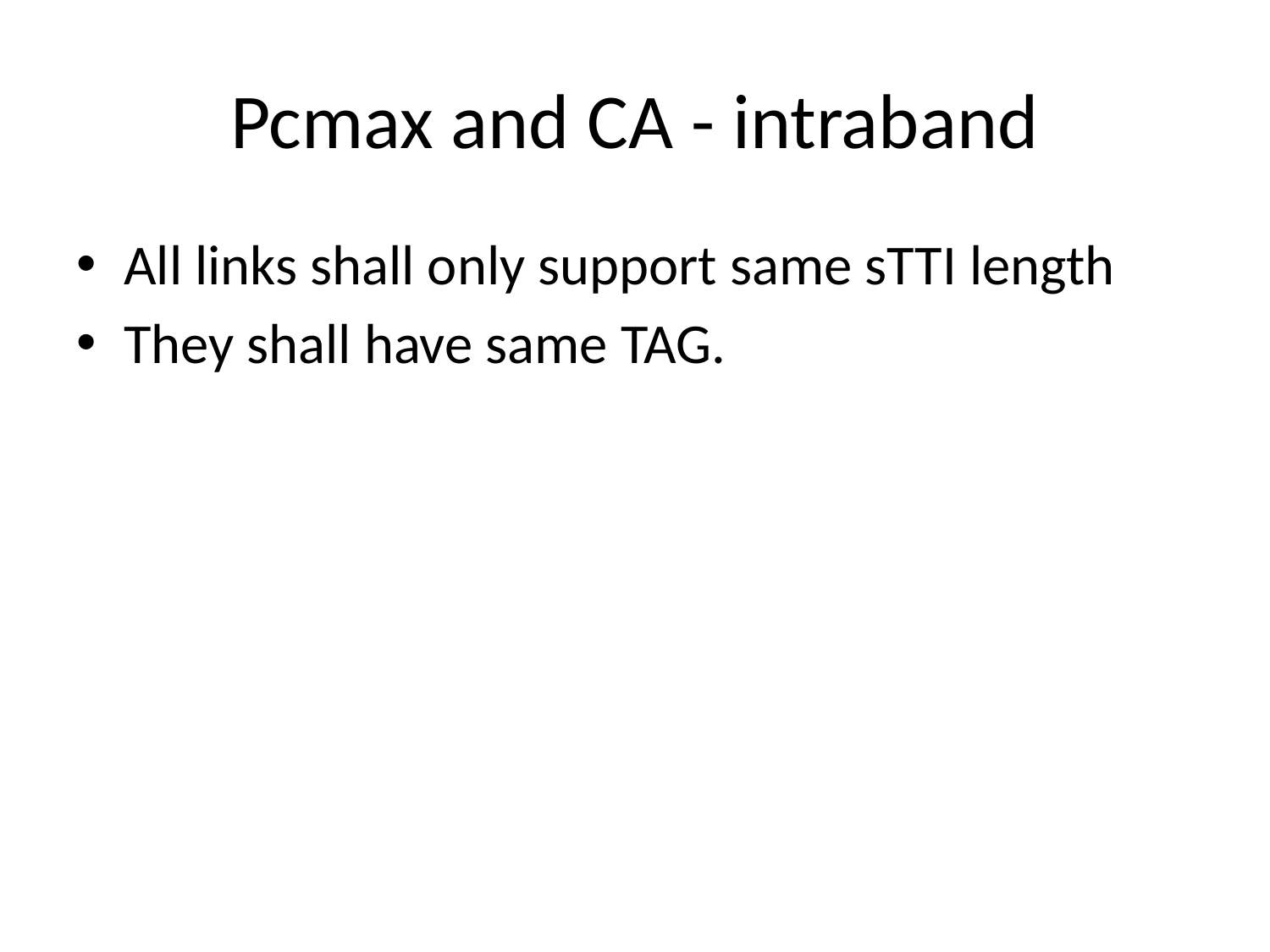

# Pcmax and CA - intraband
All links shall only support same sTTI length
They shall have same TAG.